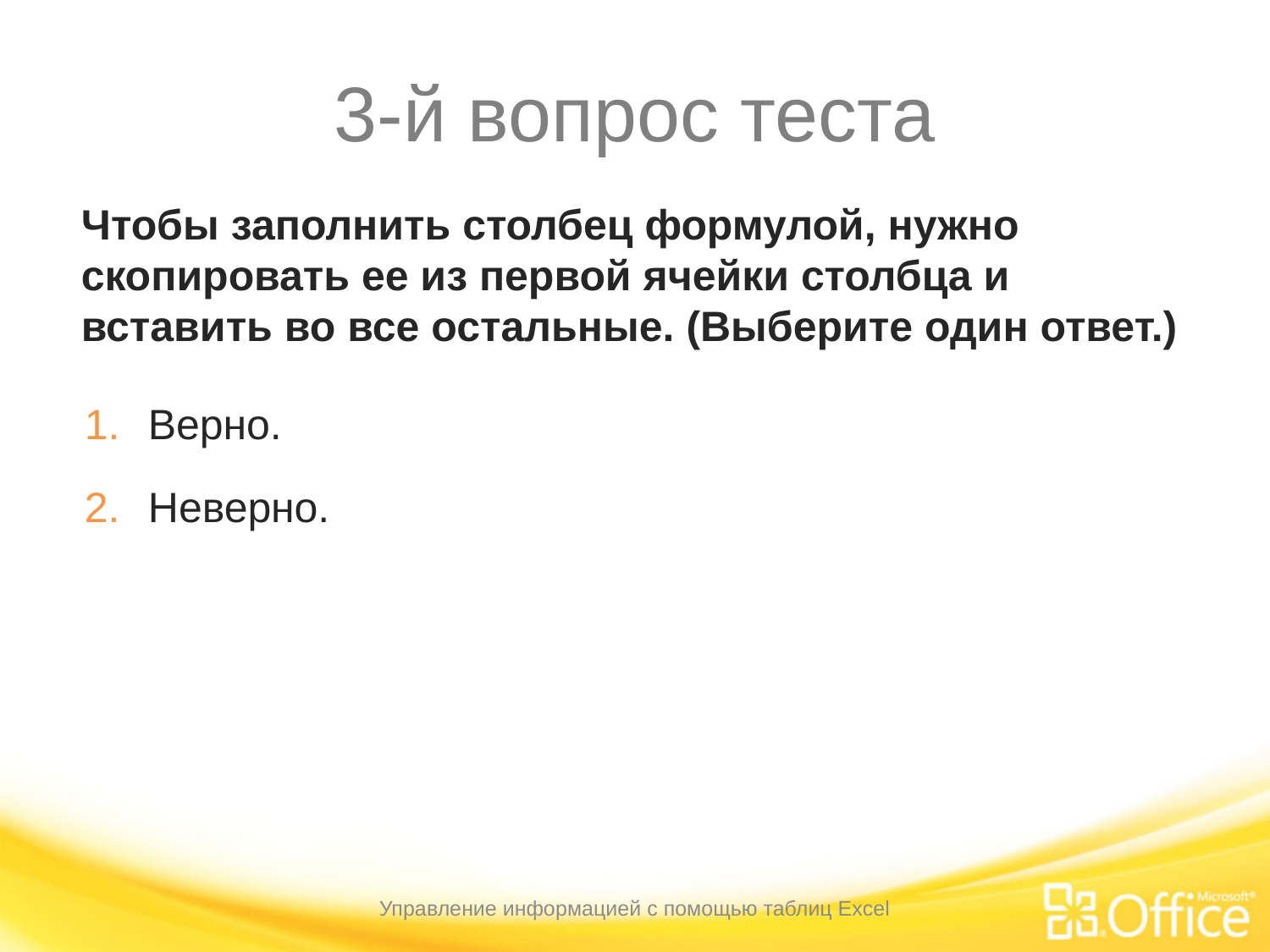

# 3-й вопрос теста
Чтобы заполнить столбец формулой, нужно скопировать ее из первой ячейки столбца и вставить во все остальные. (Выберите один ответ.)
Верно.
Неверно.
Управление информацией с помощью таблиц Excel